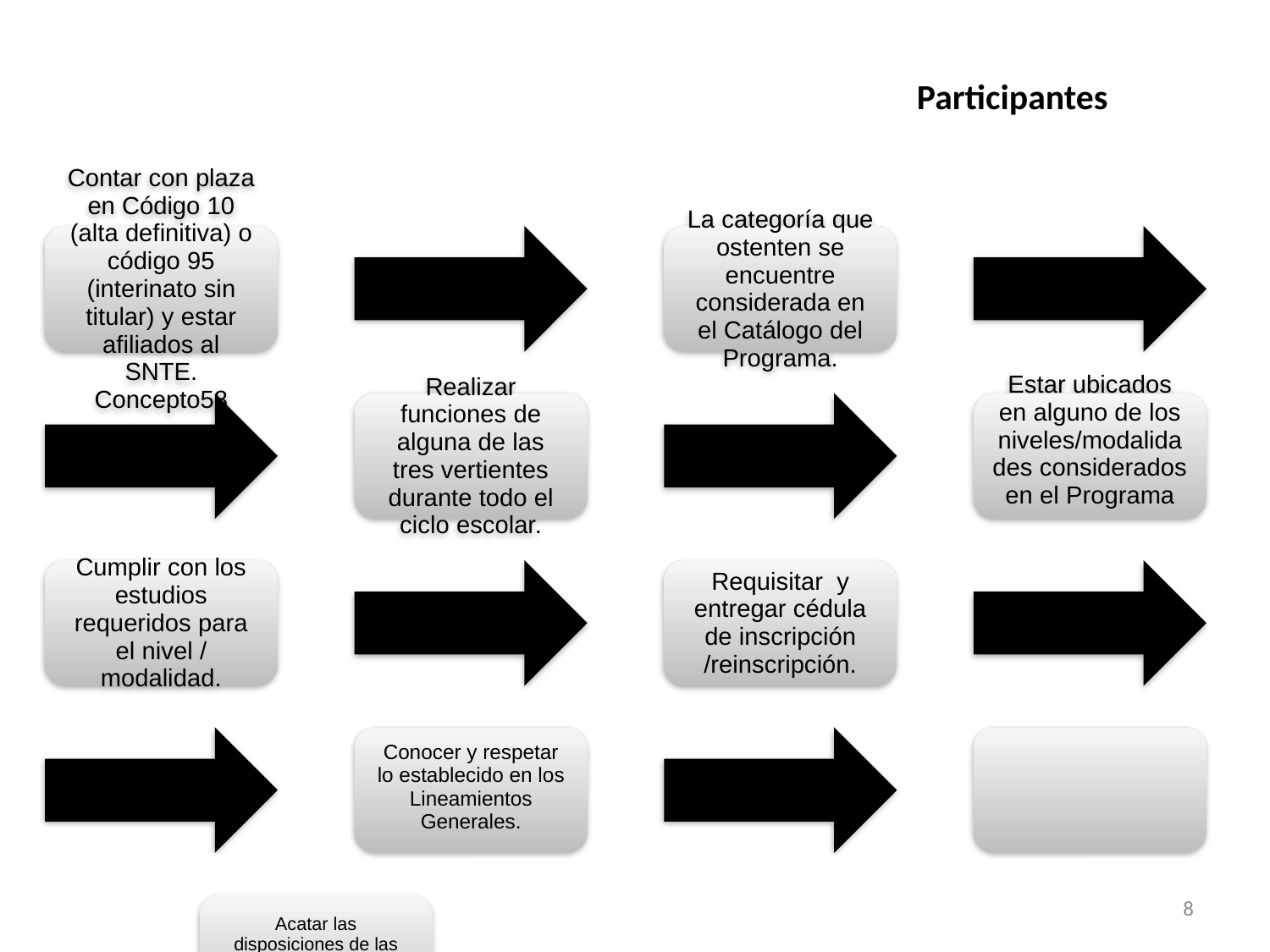

Participantes
Contar con plaza en Código 10 (alta definitiva) o código 95 (interinato sin titular) y estar afiliados al SNTE. Concepto58
La categoría que ostenten se encuentre considerada en el Catálogo del Programa.
Estar ubicados en alguno de los niveles/modalidades considerados en el Programa
Realizar funciones de alguna de las tres vertientes durante todo el ciclo escolar.
Cumplir con los estudios requeridos para el nivel / modalidad.
Requisitar  y entregar cédula de inscripción /reinscripción.
Conocer y respetar lo establecido en los Lineamientos Generales.
8